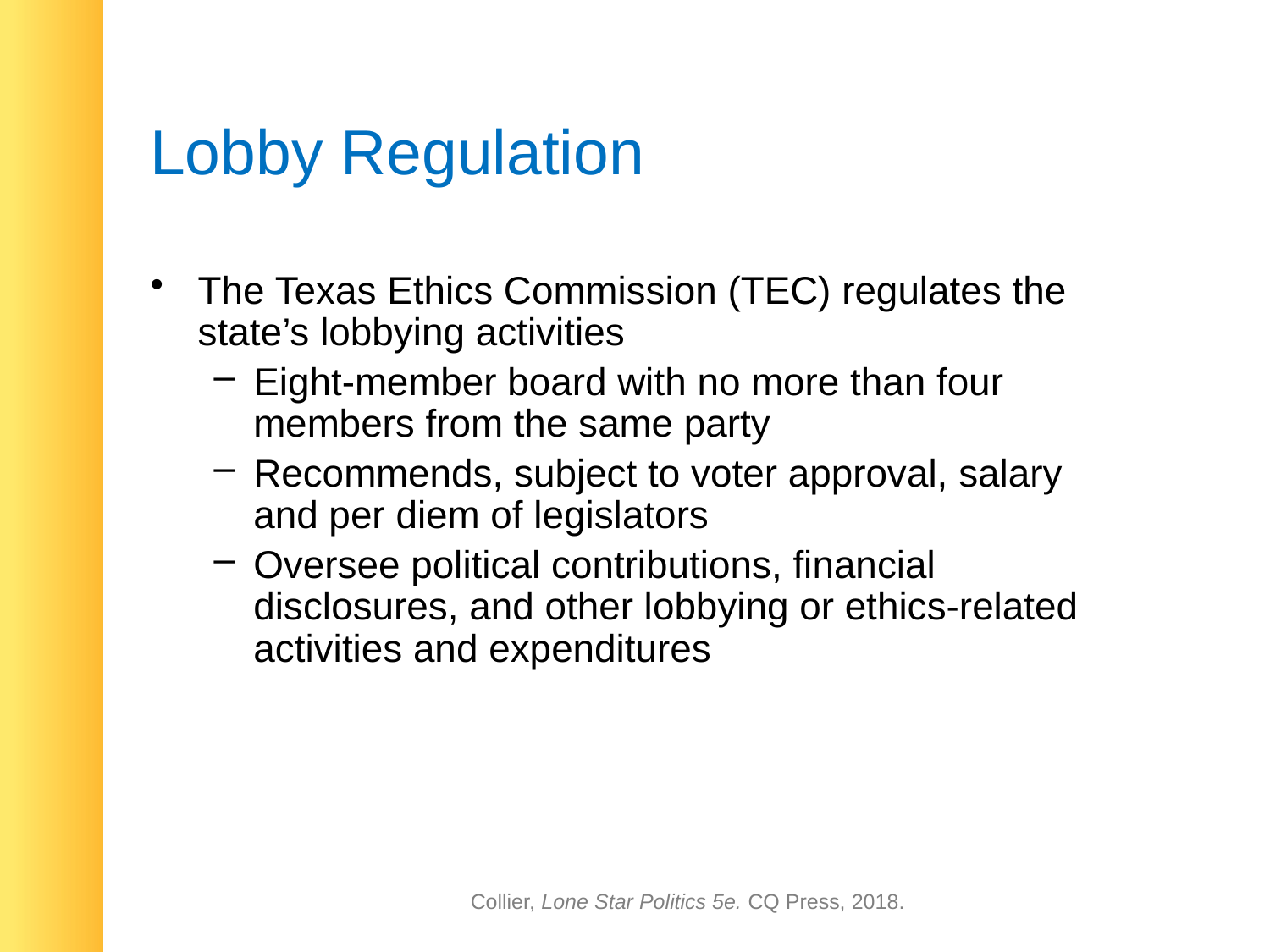

# Lobby Regulation
The Texas Ethics Commission (TEC) regulates the state’s lobbying activities
Eight-member board with no more than four members from the same party
Recommends, subject to voter approval, salary and per diem of legislators
Oversee political contributions, financial disclosures, and other lobbying or ethics-related activities and expenditures
Collier, Lone Star Politics 5e. CQ Press, 2018.